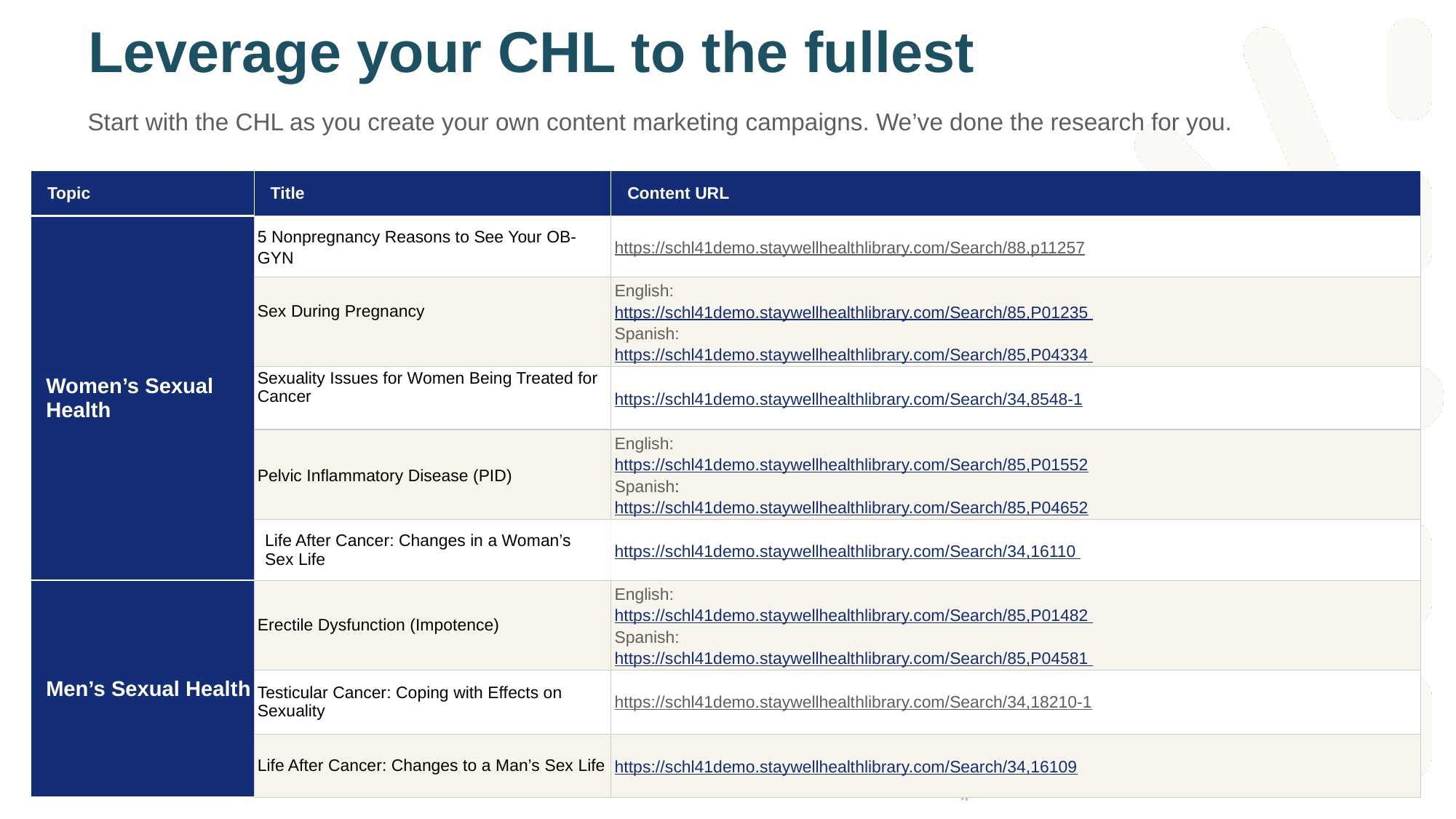

# Leverage your CHL to the fullest
Start with the CHL as you create your own content marketing campaigns. We’ve done the research for you.
| Topic | Title | Content URL |
| --- | --- | --- |
| Women’s Sexual Health | 5 Nonpregnancy Reasons to See Your OB-GYN | https://schl41demo.staywellhealthlibrary.com/Search/88,p11257 |
|  | Sex During Pregnancy | English: https://schl41demo.staywellhealthlibrary.com/Search/85,P01235 Spanish: https://schl41demo.staywellhealthlibrary.com/Search/85,P04334 |
|  | Sexuality Issues for Women Being Treated for Cancer | https://schl41demo.staywellhealthlibrary.com/Search/34,8548-1 |
|  | Pelvic Inflammatory Disease (PID) | English: https://schl41demo.staywellhealthlibrary.com/Search/85,P01552 Spanish: https://schl41demo.staywellhealthlibrary.com/Search/85,P04652 |
|  | Life After Cancer: Changes in a Woman’s Sex Life | https://schl41demo.staywellhealthlibrary.com/Search/34,16110 |
| Men’s Sexual Health | Erectile Dysfunction (Impotence) | English: https://schl41demo.staywellhealthlibrary.com/Search/85,P01482 Spanish: https://schl41demo.staywellhealthlibrary.com/Search/85,P04581 |
|  | Testicular Cancer: Coping with Effects on Sexuality | https://schl41demo.staywellhealthlibrary.com/Search/34,18210-1 |
|  | Life After Cancer: Changes to a Man’s Sex Life | https://schl41demo.staywellhealthlibrary.com/Search/34,16109 |